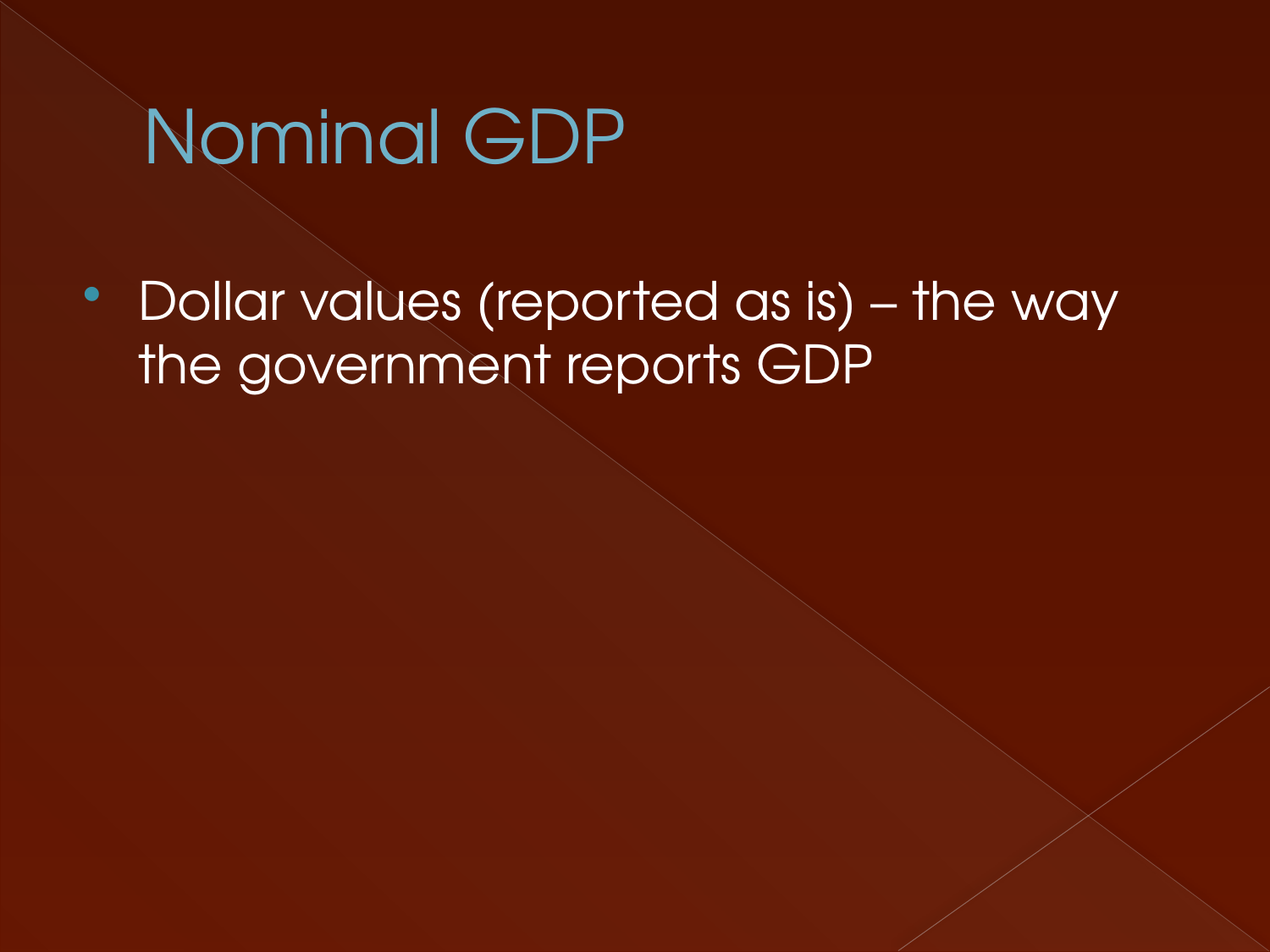

# Nominal GDP
Dollar values (reported as is) – the way the government reports GDP